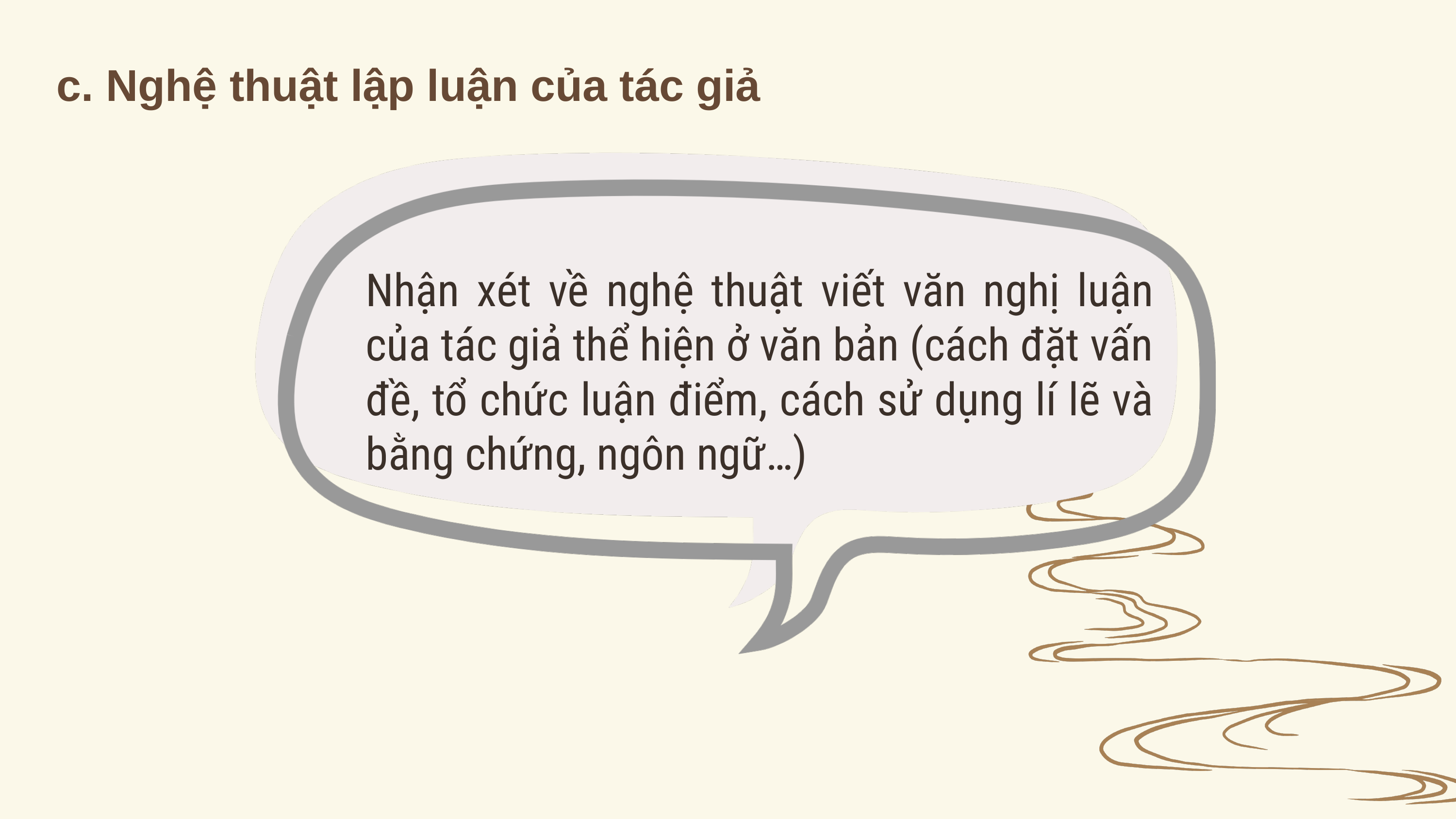

c. Nghệ thuật lập luận của tác giả

Nhận xét về nghệ thuật viết văn nghị luận của tác giả thể hiện ở văn bản (cách đặt vấn đề, tổ chức luận điểm, cách sử dụng lí lẽ và bằng chứng, ngôn ngữ…)